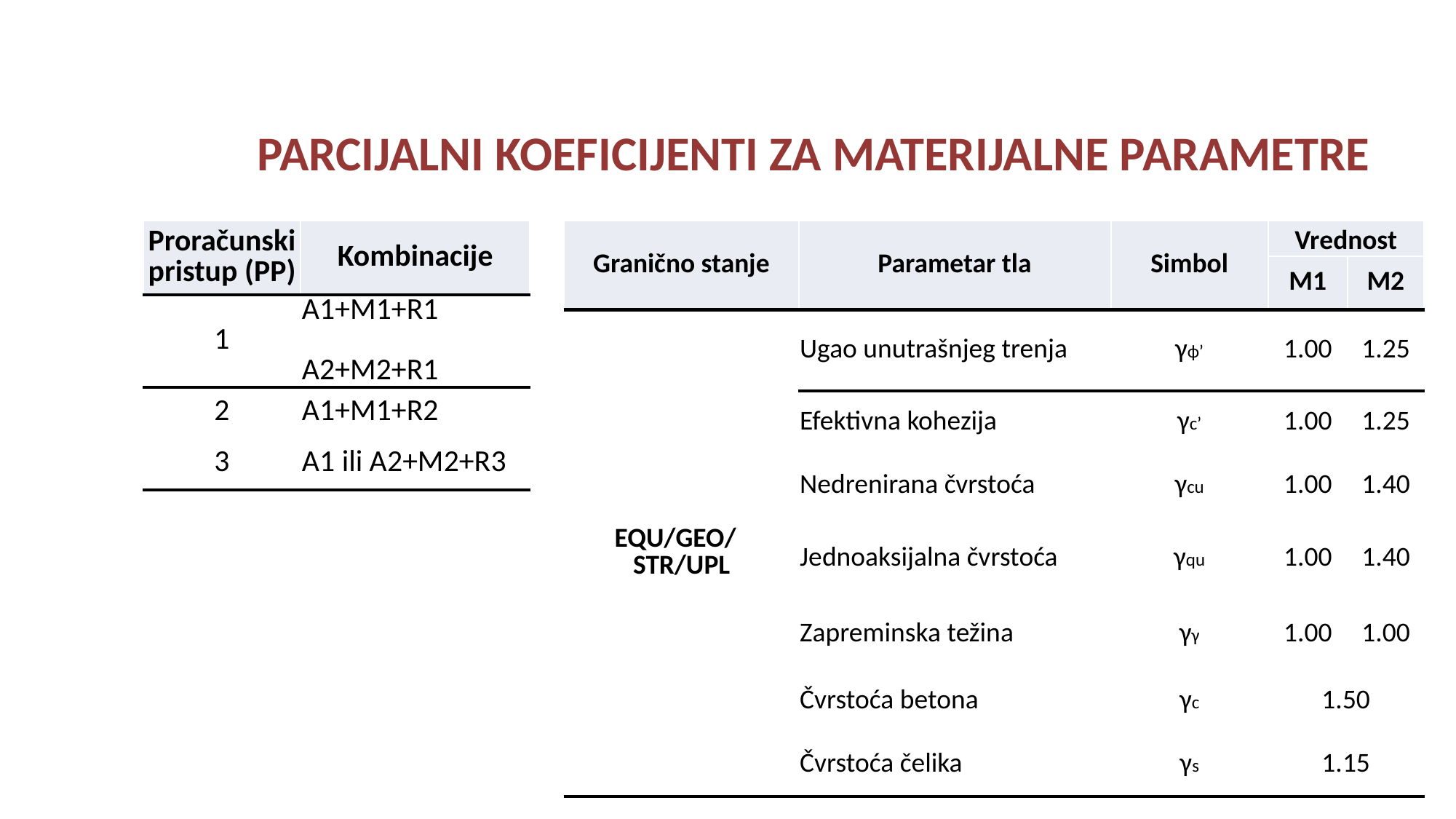

PARCIJALNI KOEFICIJENTI ZA MATERIJALNE PARAMETRE
| Proračunski pristup (PP) | Kombinacije |
| --- | --- |
| 1 | A1+M1+R1 A2+M2+R1 |
| 2 | A1+M1+R2 |
| 3 | A1 ili A2+M2+R3 |
| Granično stanje | Parametar tla | Simbol | Vrednost |  |
| --- | --- | --- | --- | --- |
|  |  |  | M1 | M2 |
| EQU/GEO/ STR/UPL | Ugao unutrašnjeg trenja | γϕ’ | 1.00 | 1.25 |
|  | Efektivna kohezija | γc’ | 1.00 | 1.25 |
|  | Nedrenirana čvrstoća | γcu | 1.00 | 1.40 |
|  | Jednoaksijalna čvrstoća | γqu | 1.00 | 1.40 |
|  | Zapreminska težina | γγ | 1.00 | 1.00 |
|  | Čvrstoća betona | γc | 1.50 |  |
|  | Čvrstoća čelika | γs | 1.15 |  |